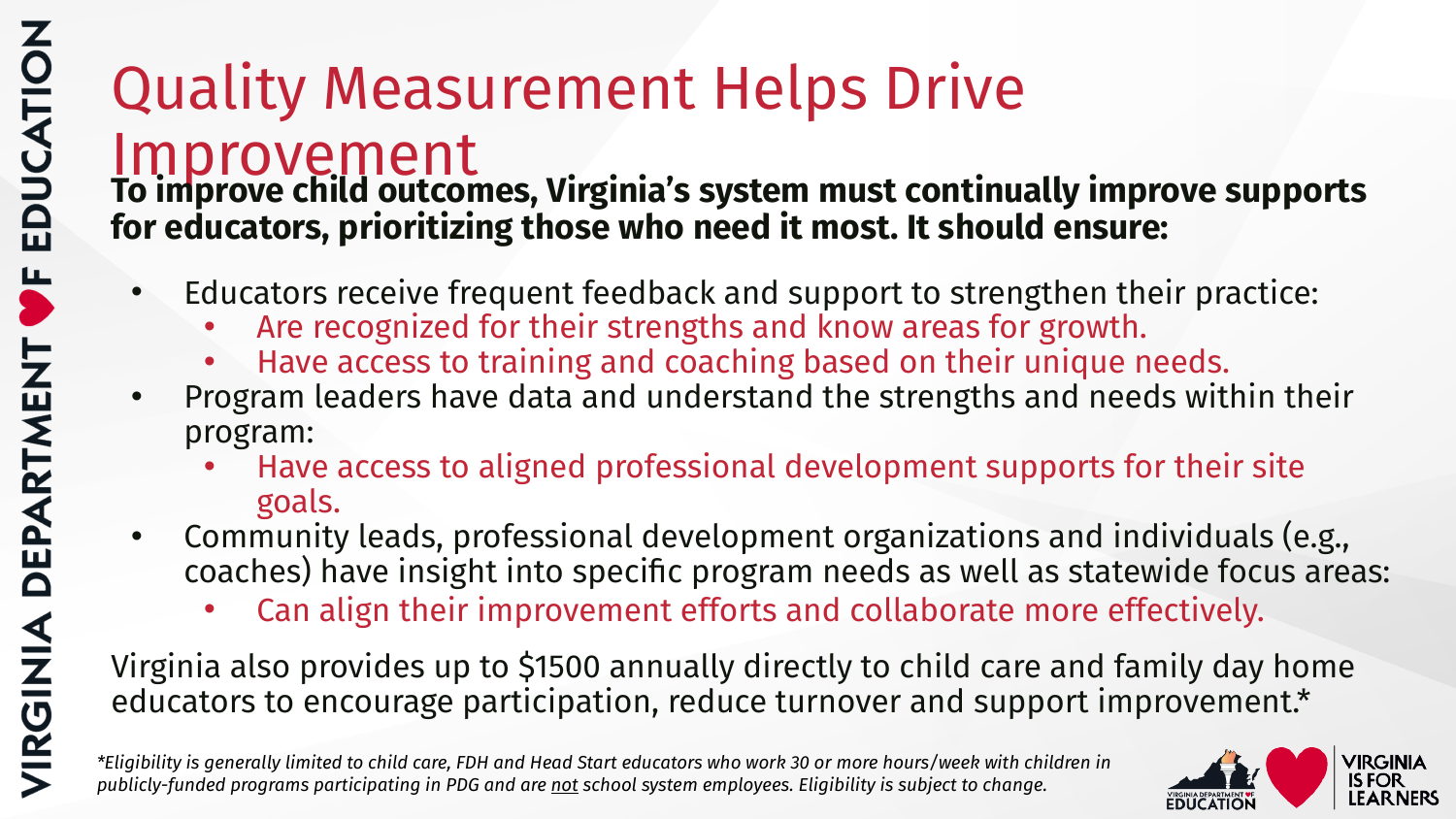

# Quality Measurement Helps Drive Improvement
To improve child outcomes, Virginia’s system must continually improve supports for educators, prioritizing those who need it most. It should ensure:

Educators receive frequent feedback and support to strengthen their practice:
Are recognized for their strengths and know areas for growth.
Have access to training and coaching based on their unique needs.
Program leaders have data and understand the strengths and needs within their program:
Have access to aligned professional development supports for their site goals.
Community leads, professional development organizations and individuals (e.g., coaches) have insight into specific program needs as well as statewide focus areas:
Can align their improvement efforts and collaborate more effectively.

Virginia also provides up to $1500 annually directly to child care and family day home educators to encourage participation, reduce turnover and support improvement.*

*Eligibility is generally limited to child care, FDH and Head Start educators who work 30 or more hours/week with children in publicly-funded programs participating in PDG and are not school system employees. Eligibility is subject to change.